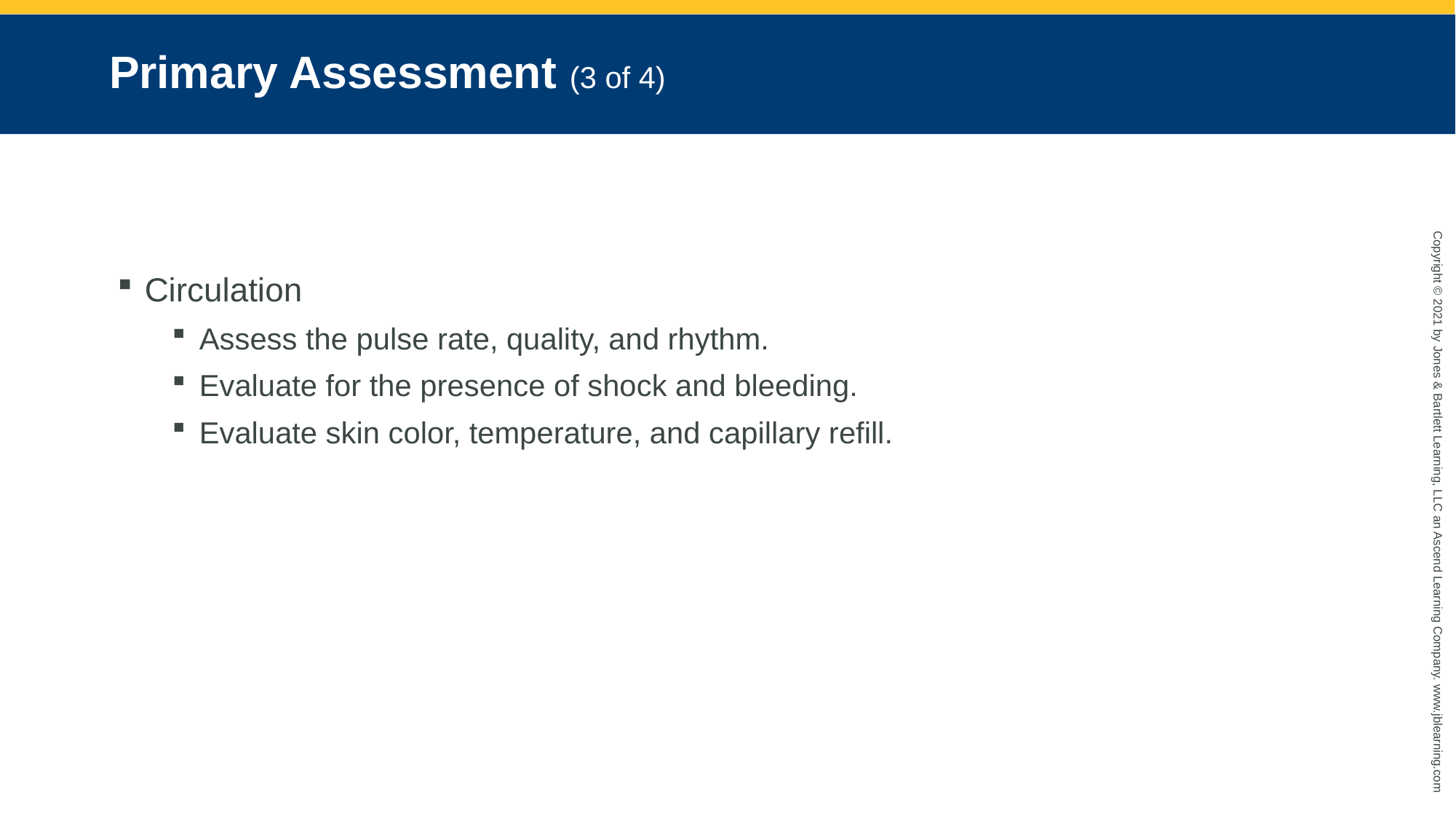

# Primary Assessment (3 of 4)
Circulation
Assess the pulse rate, quality, and rhythm.
Evaluate for the presence of shock and bleeding.
Evaluate skin color, temperature, and capillary refill.